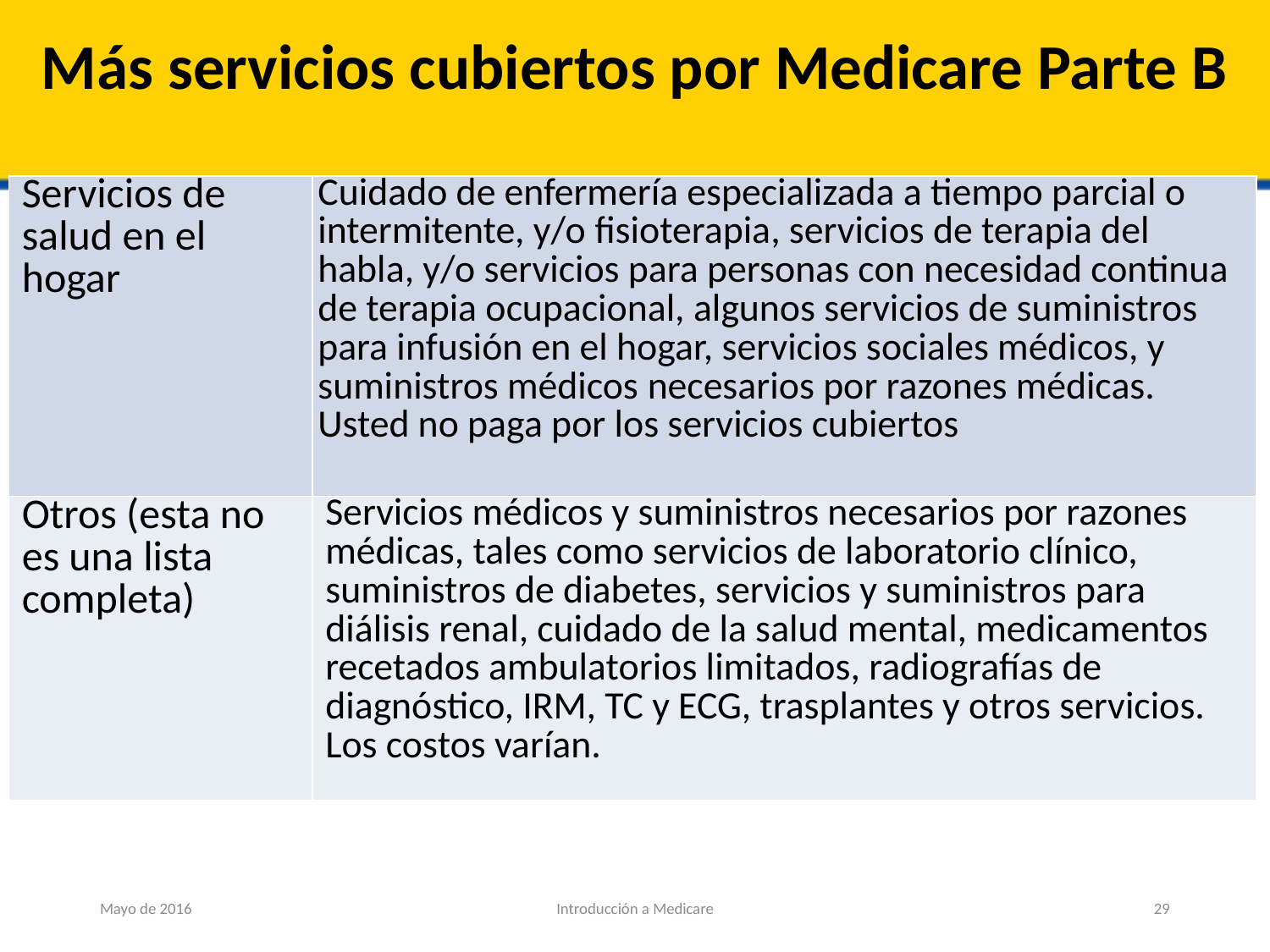

# Más servicios cubiertos por Medicare Parte B
| Servicios de salud en el hogar | Cuidado de enfermería especializada a tiempo parcial o intermitente, y/o fisioterapia, servicios de terapia del habla, y/o servicios para personas con necesidad continua de terapia ocupacional, algunos servicios de suministros para infusión en el hogar, servicios sociales médicos, y suministros médicos necesarios por razones médicas. Usted no paga por los servicios cubiertos |
| --- | --- |
| Otros (esta no es una lista completa) | Servicios médicos y suministros necesarios por razones médicas, tales como servicios de laboratorio clínico, suministros de diabetes, servicios y suministros para diálisis renal, cuidado de la salud mental, medicamentos recetados ambulatorios limitados, radiografías de diagnóstico, IRM, TC y ECG, trasplantes y otros servicios. Los costos varían. |
Mayo de 2016
Introducción a Medicare
29